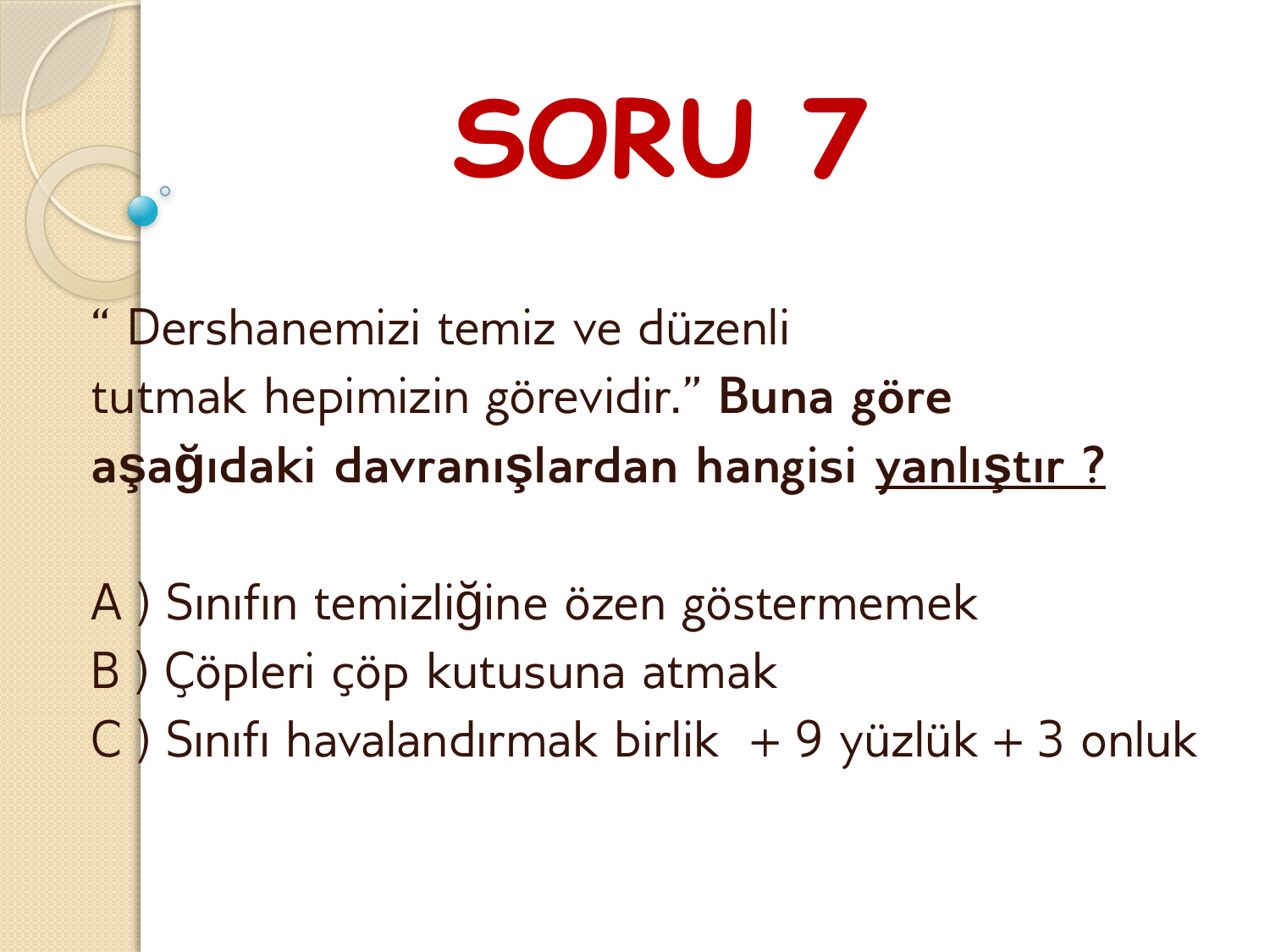

# SORU 7

“ Dershanemizi temiz ve düzenli
tutmak hepimizin görevidir.” Buna göre
aşağıdaki davranışlardan hangisi yanlıştır ?

A ) Sınıfın temizliğine özen göstermemek
B ) Çöpleri çöp kutusuna atmak
C ) Sınıfı havalandırmak birlik   + 9 yüzlük + 3 onluk